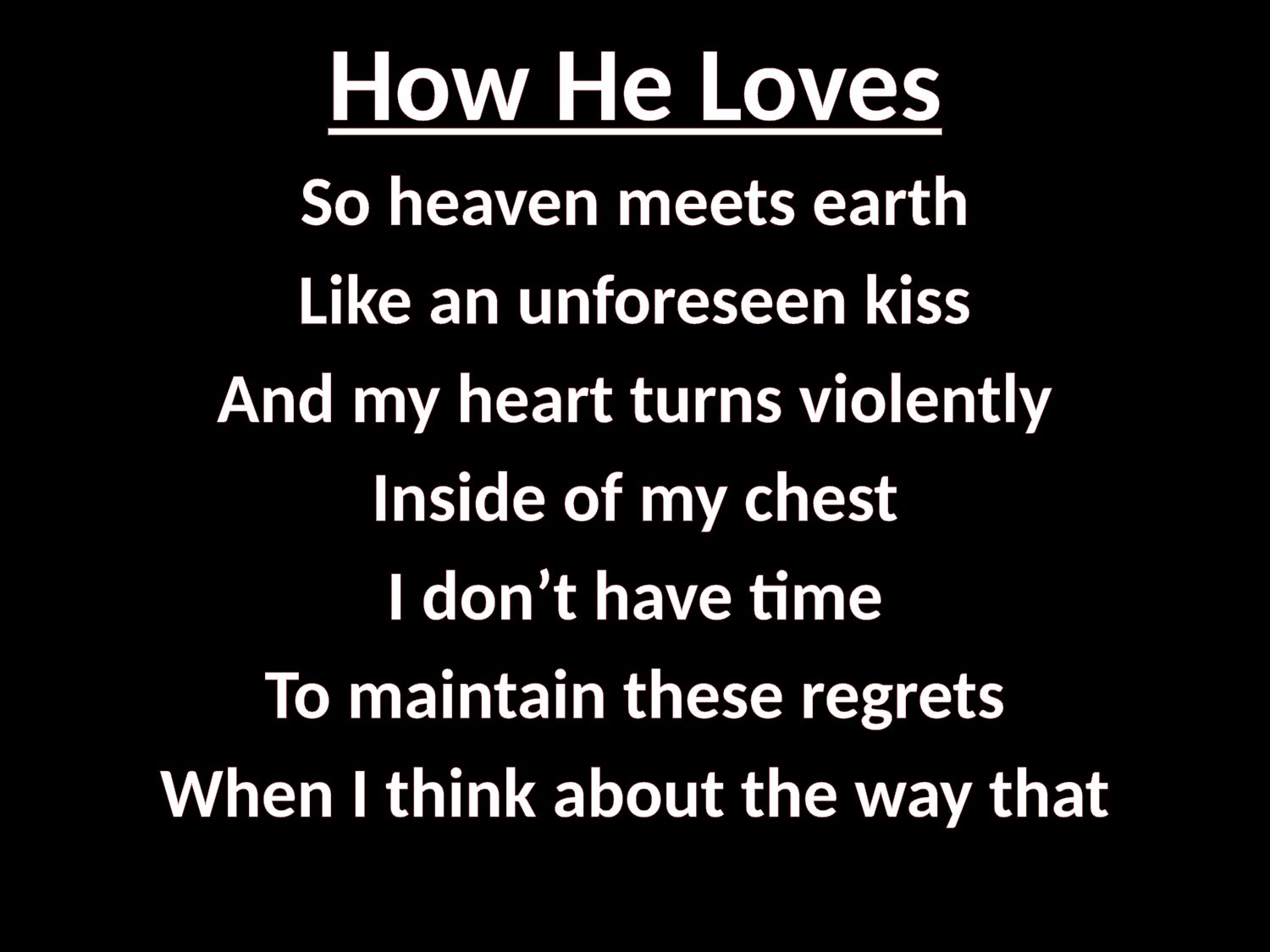

# How He Loves
So heaven meets earth
Like an unforeseen kiss
And my heart turns violently
Inside of my chest
I don’t have time
To maintain these regrets
When I think about the way that